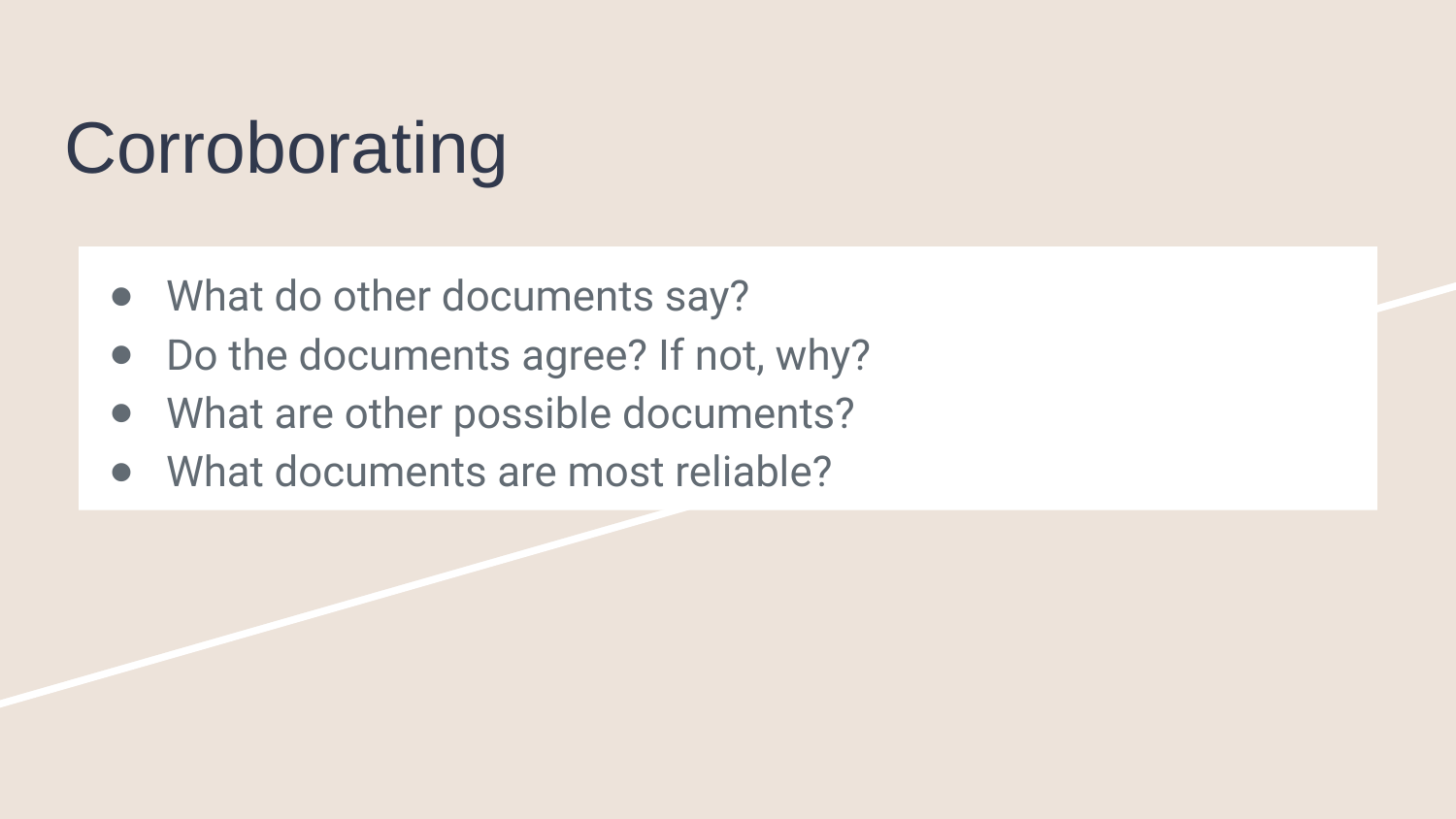

# Corroborating
What do other documents say?
Do the documents agree? If not, why?
What are other possible documents?
What documents are most reliable?